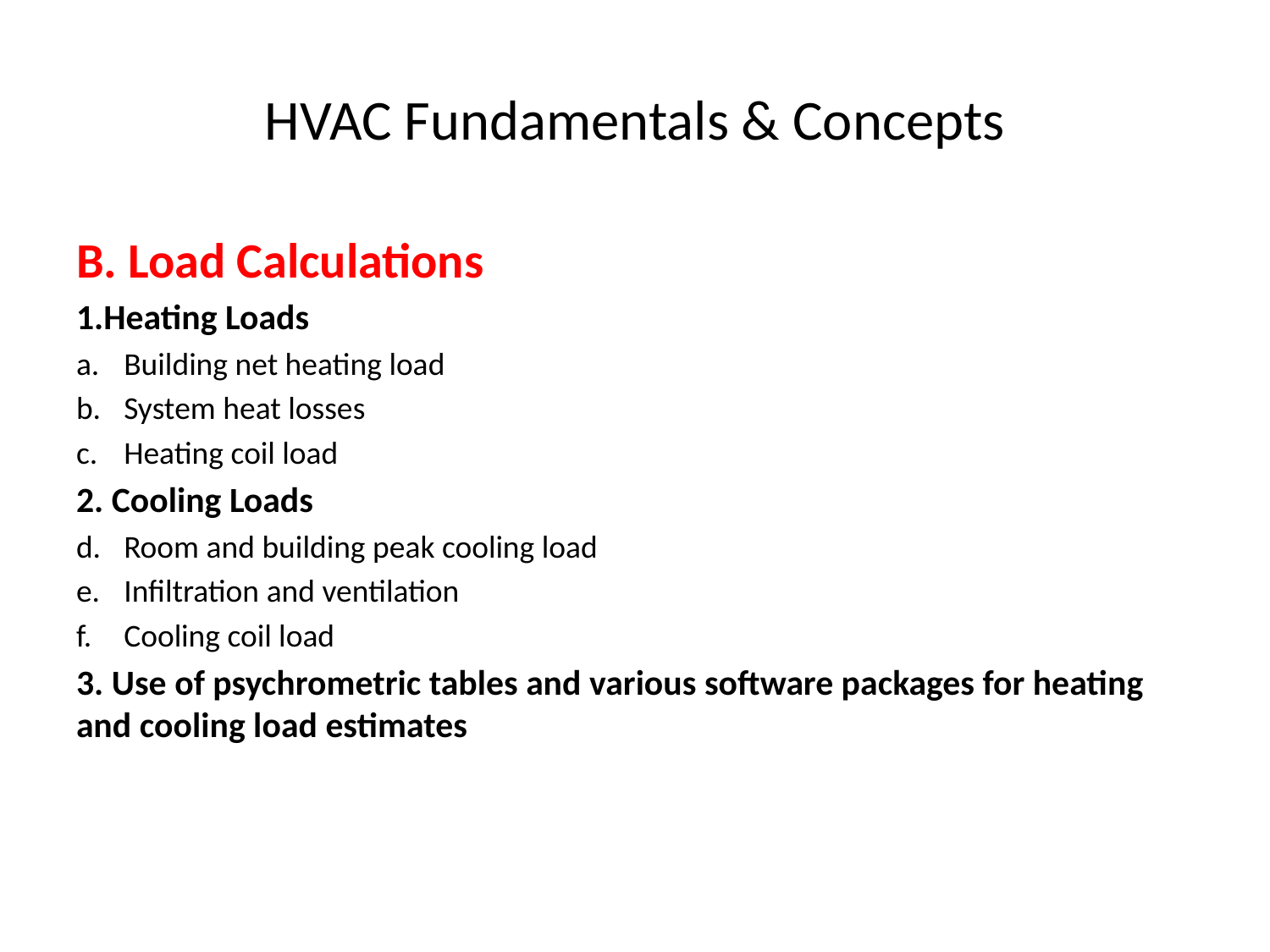

# HVAC Fundamentals & Concepts
B. Load Calculations
1.Heating Loads
Building net heating load
System heat losses
Heating coil load
2. Cooling Loads
Room and building peak cooling load
Infiltration and ventilation
Cooling coil load
3. Use of psychrometric tables and various software packages for heating and cooling load estimates